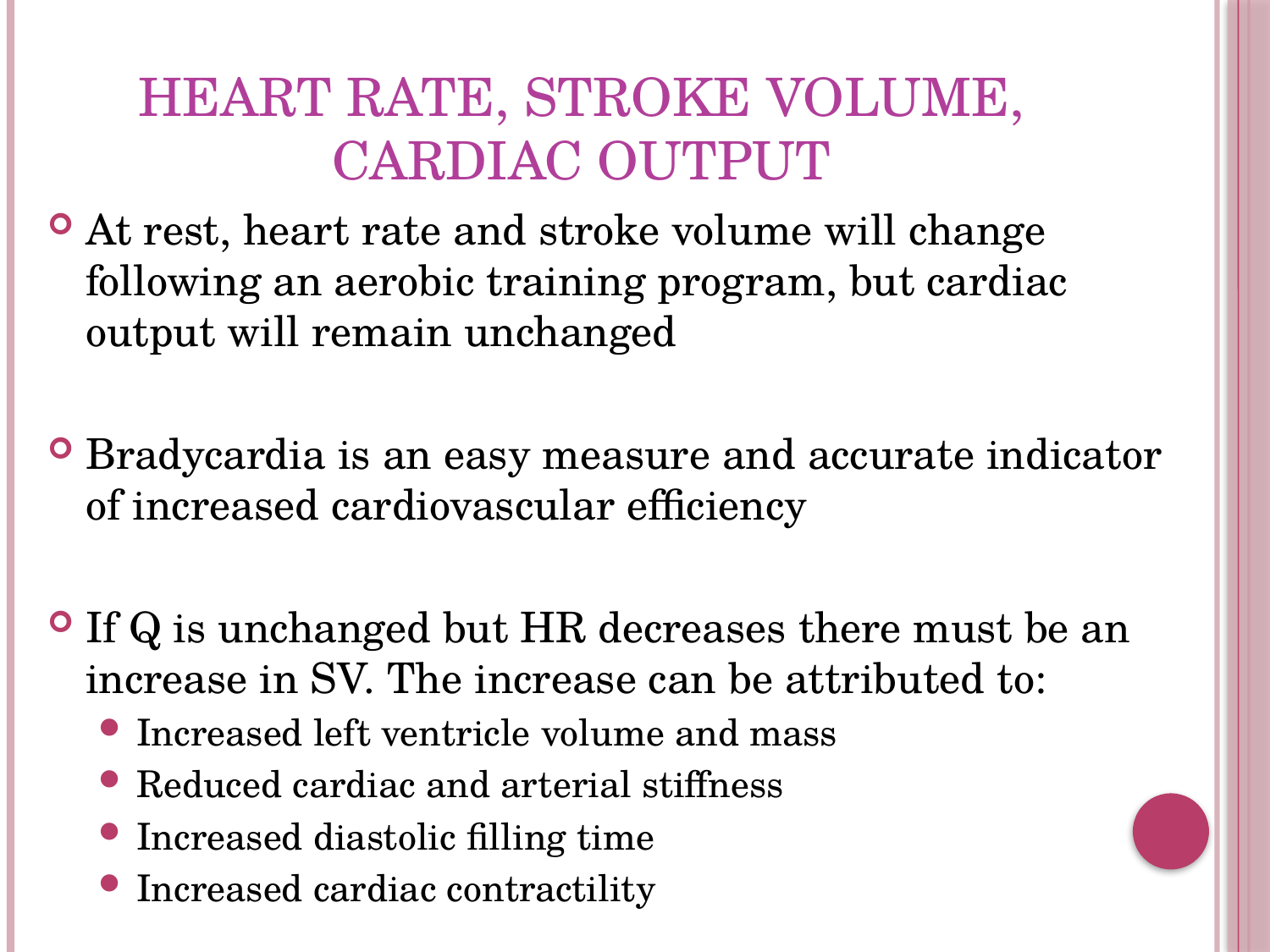

# Heart rate, stroke volume, cardiac output
At rest, heart rate and stroke volume will change following an aerobic training program, but cardiac output will remain unchanged

Bradycardia is an easy measure and accurate indicator of increased cardiovascular efficiency

If Q is unchanged but HR decreases there must be an increase in SV. The increase can be attributed to:
Increased left ventricle volume and mass
Reduced cardiac and arterial stiffness
Increased diastolic filling time
Increased cardiac contractility